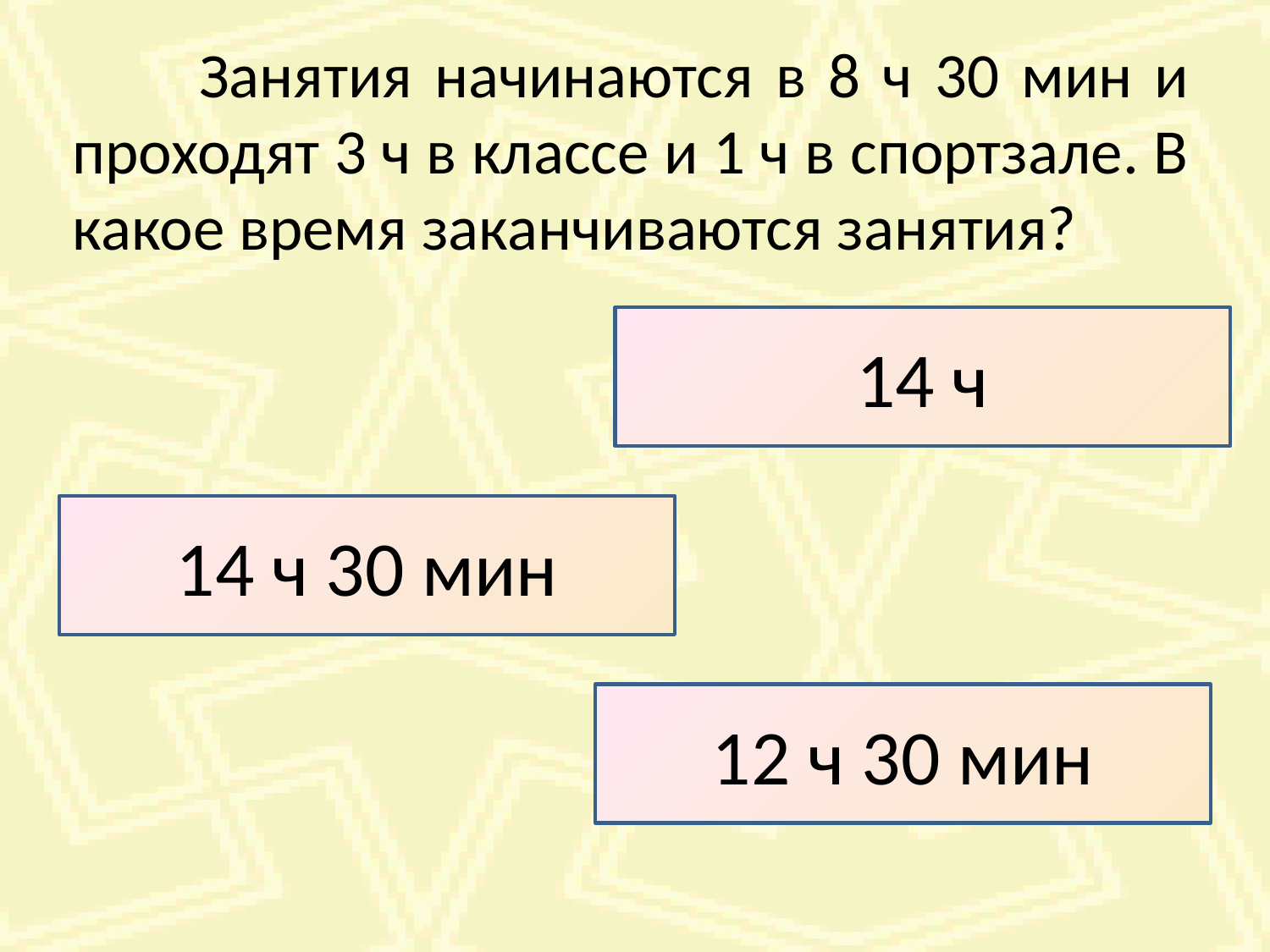

# Занятия начинаются в 8 ч 30 мин и проходят 3 ч в классе и 1 ч в спортзале. В какое время заканчиваются занятия?
14 ч
14 ч 30 мин
12 ч 30 мин